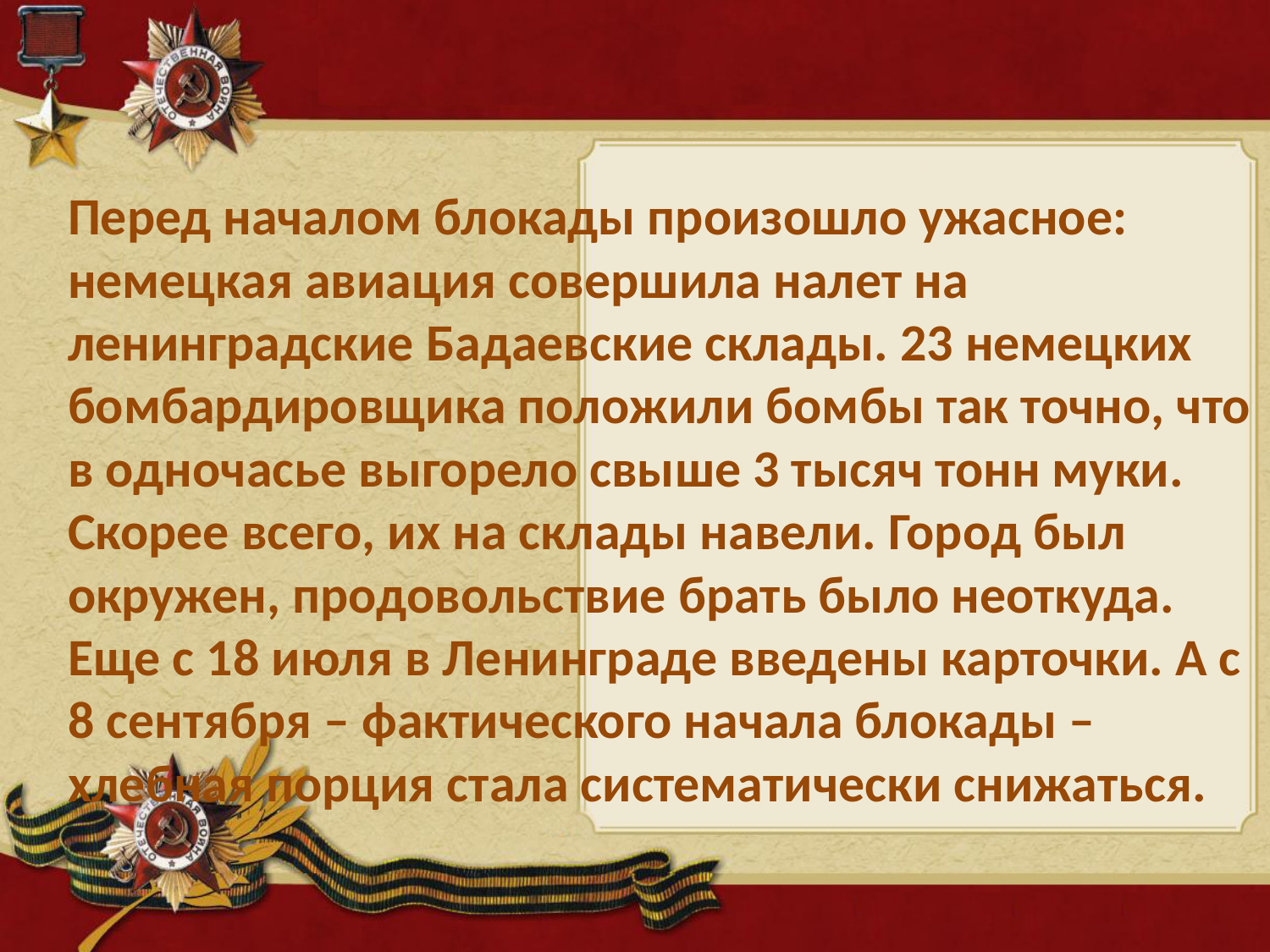

#
Перед началом блокады произошло ужасное: немецкая авиация совершила налет на ленинградские Бадаевские склады. 23 немецких бомбардировщика положили бомбы так точно, что в одночасье выгорело свыше 3 тысяч тонн муки. Скорее всего, их на склады навели. Город был окружен, продовольствие брать было неоткуда. Еще с 18 июля в Ленинграде введены карточки. А с 8 сентября – фактического начала блокады – хлебная порция стала систематически снижаться.